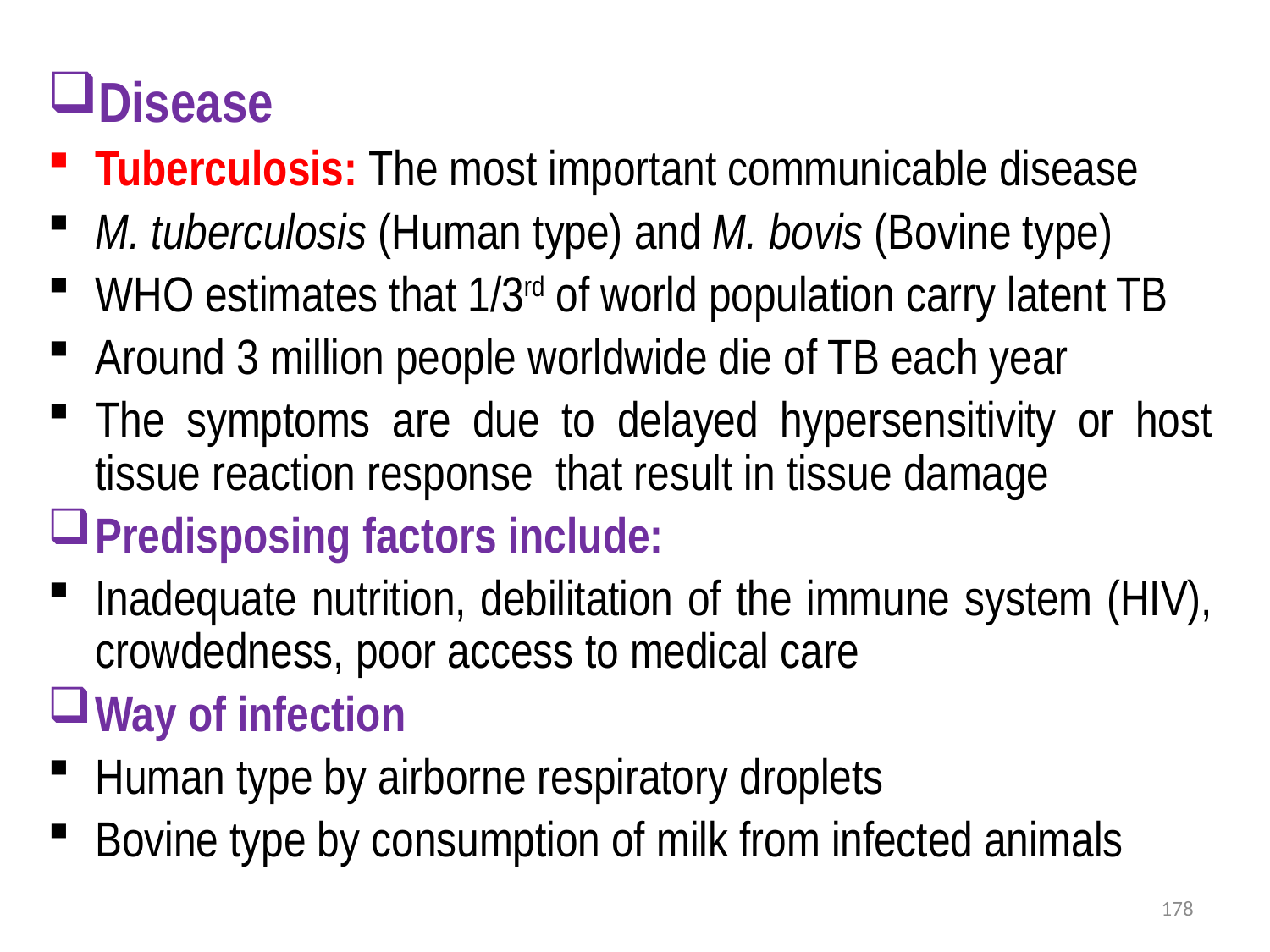

Disease
Tuberculosis: The most important communicable disease
M. tuberculosis (Human type) and M. bovis (Bovine type)
WHO estimates that 1/3rd of world population carry latent TB
Around 3 million people worldwide die of TB each year
The symptoms are due to delayed hypersensitivity or host tissue reaction response  that result in tissue damage
Predisposing factors include:
Inadequate nutrition, debilitation of the immune system (HIV), crowdedness, poor access to medical care
Way of infection
Human type by airborne respiratory droplets
Bovine type by consumption of milk from infected animals

178